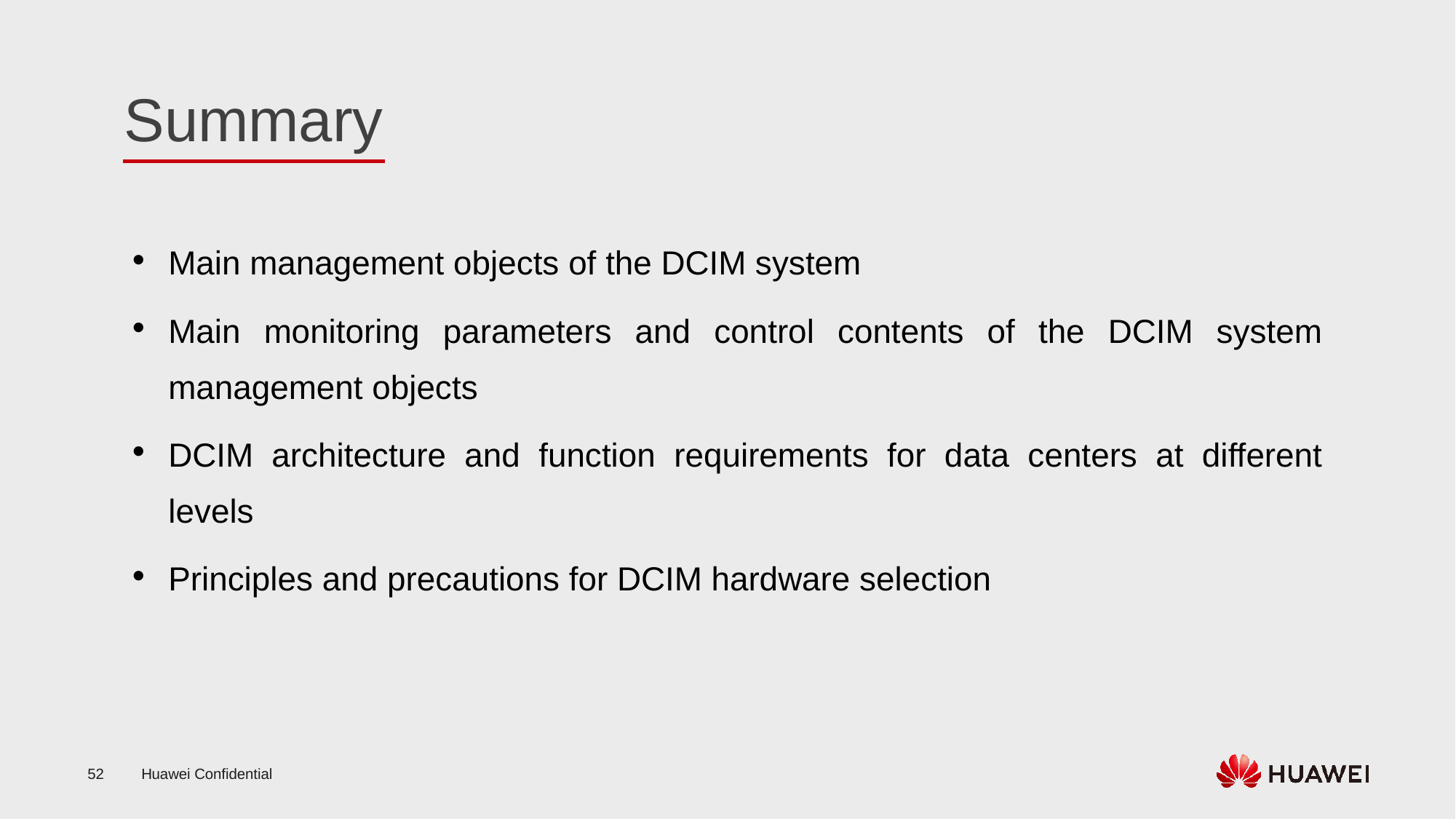

Main management objects of the DCIM system
Main monitoring parameters and control contents of the DCIM system management objects
DCIM architecture and function requirements for data centers at different levels
Principles and precautions for DCIM hardware selection